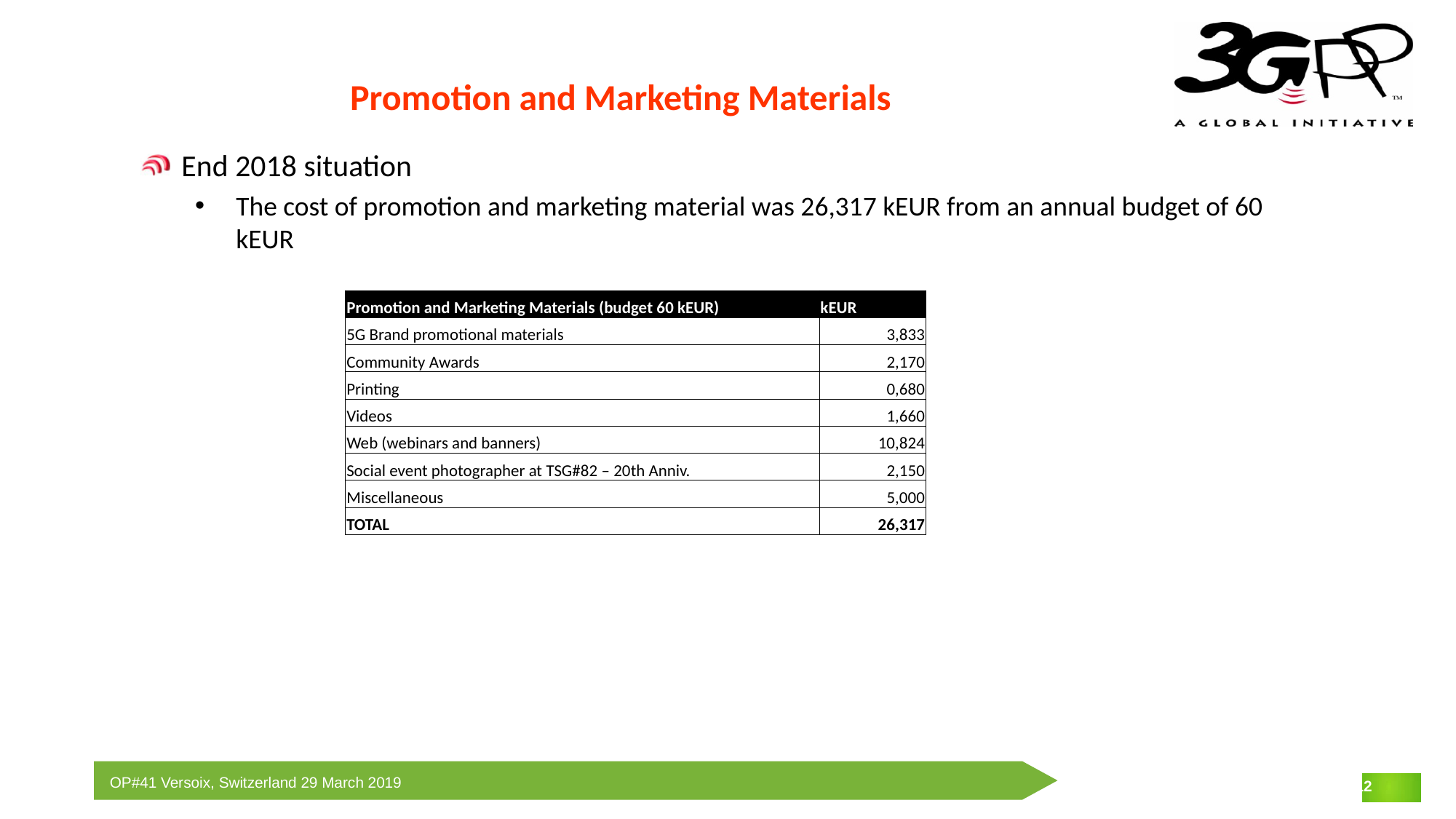

# Promotion and Marketing Materials
End 2018 situation
The cost of promotion and marketing material was 26,317 kEUR from an annual budget of 60 kEUR

| Promotion and Marketing Materials (budget 60 kEUR) | kEUR |
| --- | --- |
| 5G Brand promotional materials | 3,833 |
| Community Awards | 2,170 |
| Printing | 0,680 |
| Videos | 1,660 |
| Web (webinars and banners) | 10,824 |
| Social event photographer at TSG#82 – 20th Anniv. | 2,150 |
| Miscellaneous | 5,000 |
| TOTAL | 26,317 |